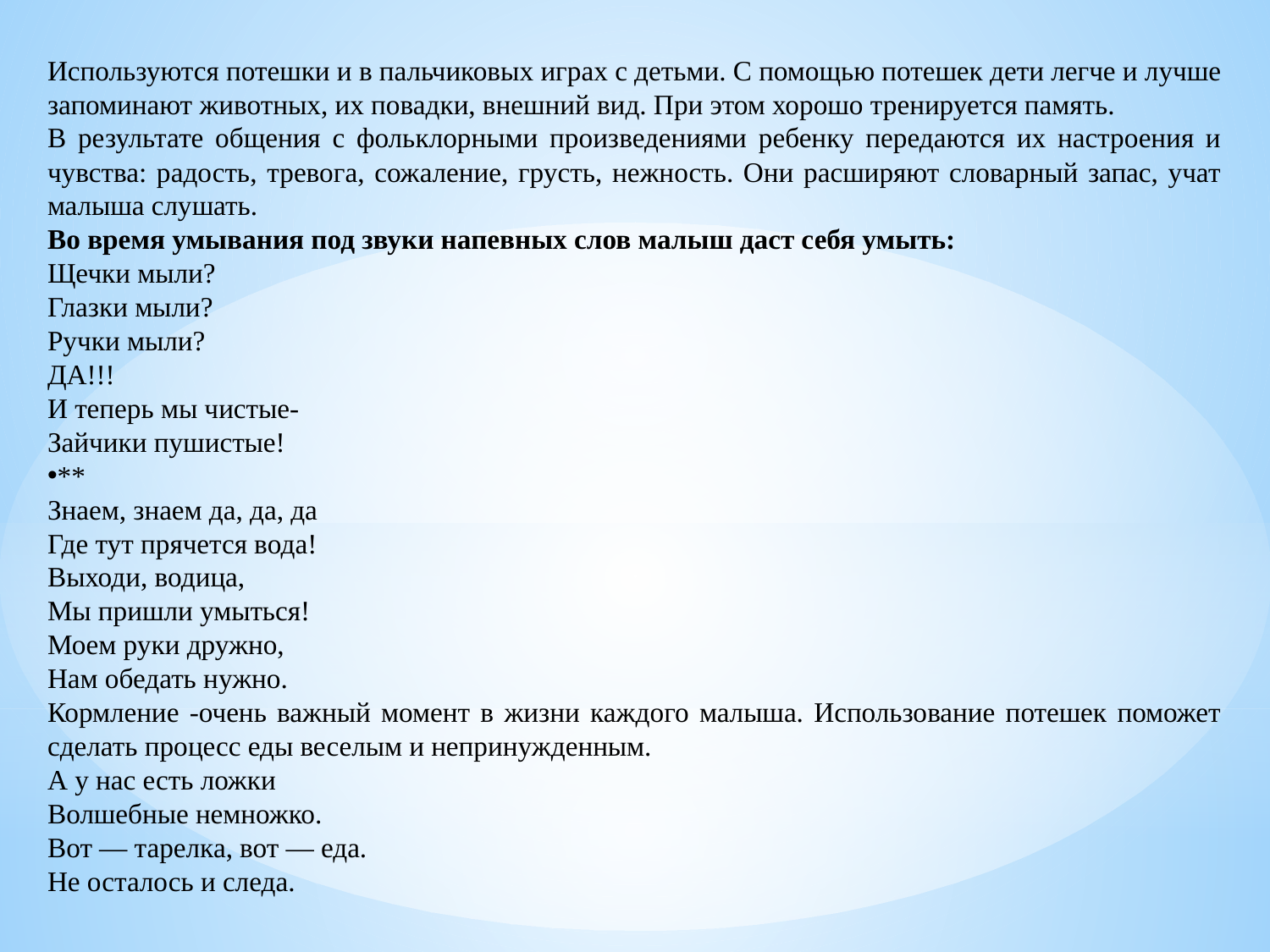

Используются потешки и в пальчиковых играх с детьми. С помощью потешек дети легче и лучше запоминают животных, их повадки, внешний вид. При этом хорошо тренируется память.
В результате общения с фольклорными произведениями ребенку передаются их настроения и чувства: радость, тревога, сожаление, грусть, нежность. Они расширяют словарный запас, учат малыша слушать.
Во время умывания под звуки напевных слов малыш даст себя умыть:
Щечки мыли?
Глазки мыли?
Ручки мыли?
ДА!!!
И теперь мы чистые-
Зайчики пушистые!
**
Знаем, знаем да, да, да
Где тут прячется вода!
Выходи, водица,
Мы пришли умыться!
Моем руки дружно,
Нам обедать нужно.
Кормление -очень важный момент в жизни каждого малыша. Использование потешек поможет сделать процесс еды веселым и непринужденным.
А у нас есть ложки
Волшебные немножко.
Вот — тарелка, вот — еда.
Не осталось и следа.